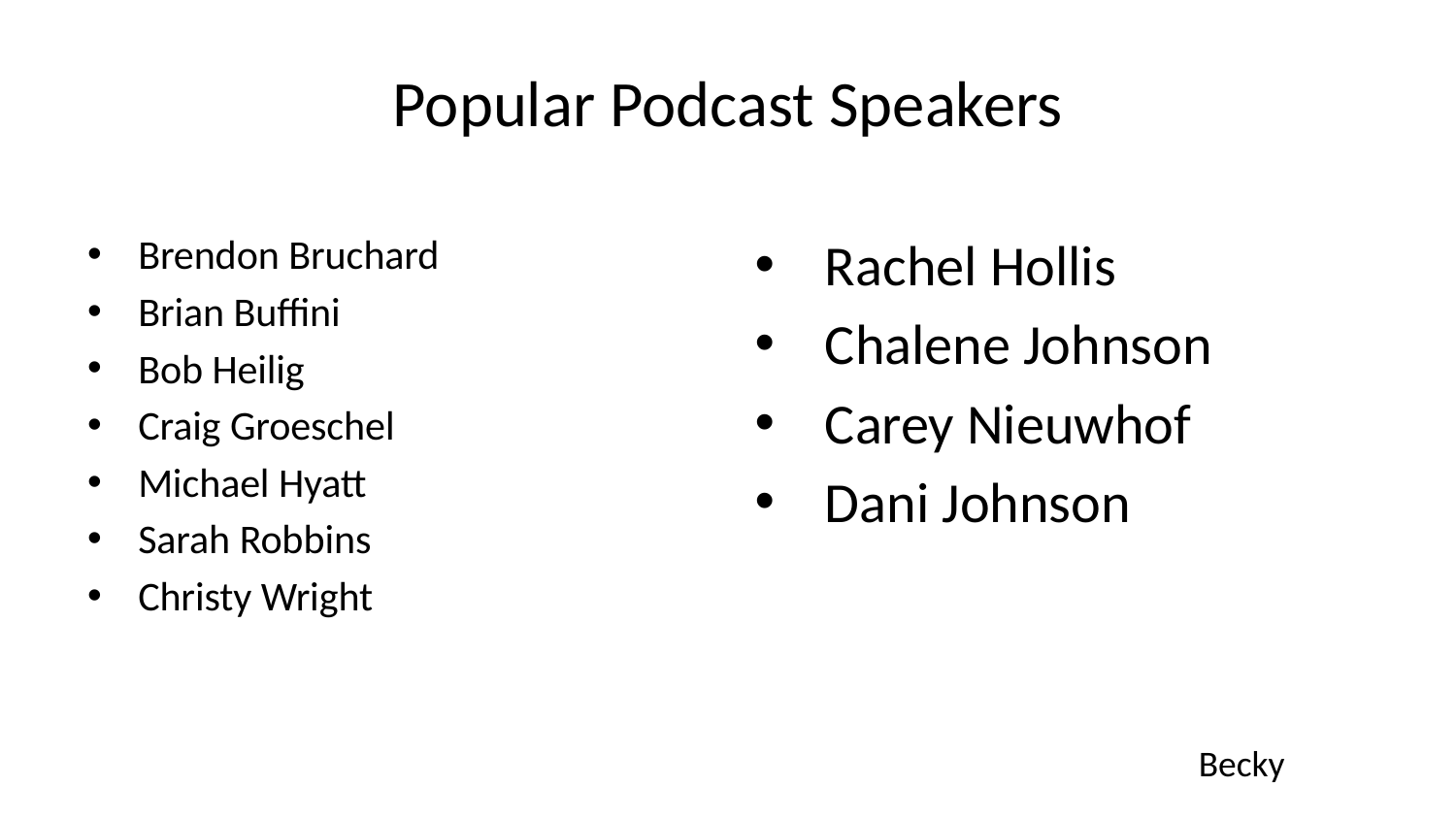

# Popular Podcast Speakers
Brendon Bruchard
Brian Buffini
Bob Heilig
Craig Groeschel
Michael Hyatt
Sarah Robbins
Christy Wright
Rachel Hollis
Chalene Johnson
Carey Nieuwhof
Dani Johnson

Becky